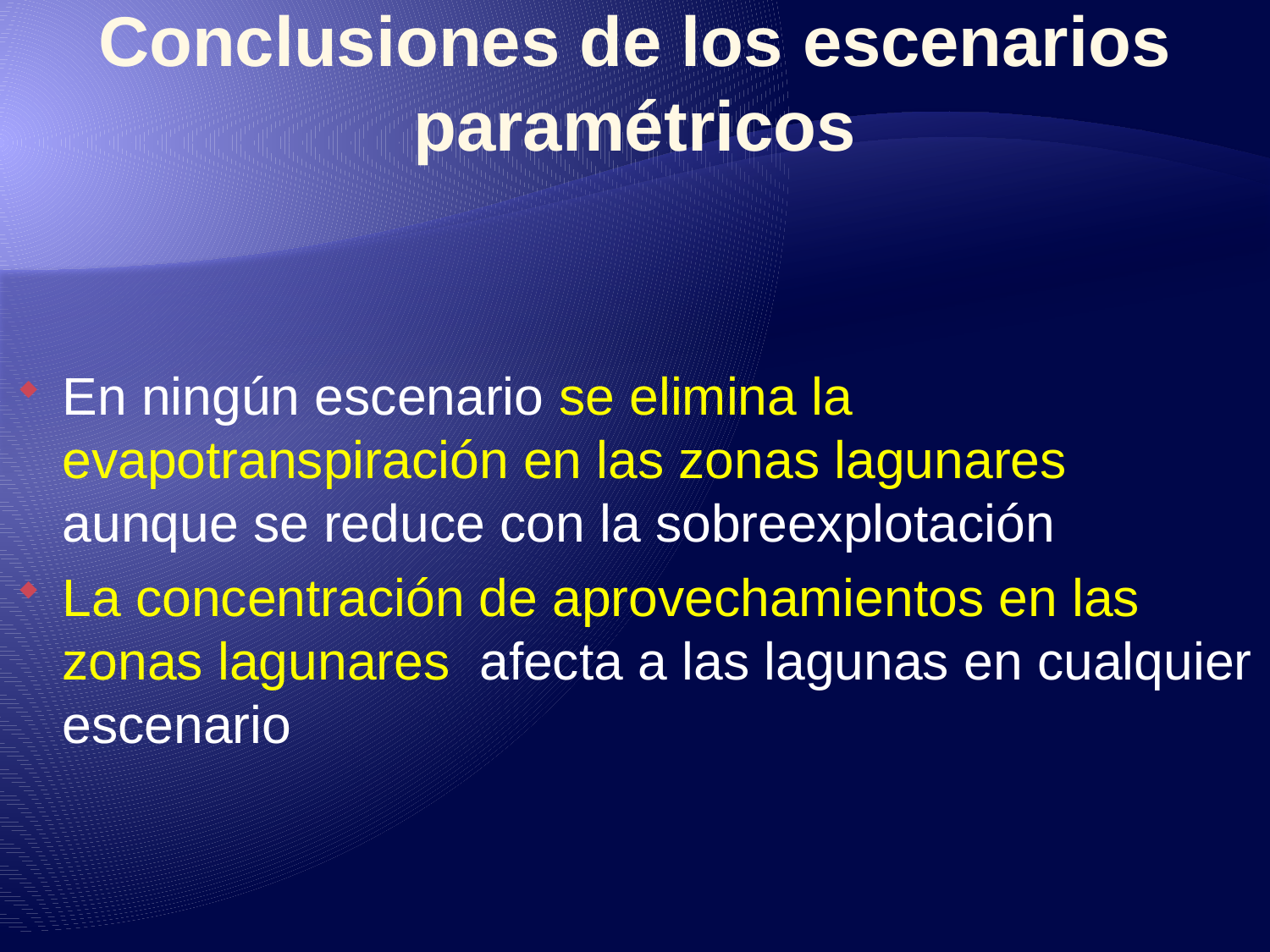

# Conclusiones de los escenarios paramétricos
En ningún escenario se elimina la evapotranspiración en las zonas lagunares aunque se reduce con la sobreexplotación
La concentración de aprovechamientos en las zonas lagunares  afecta a las lagunas en cualquier escenario